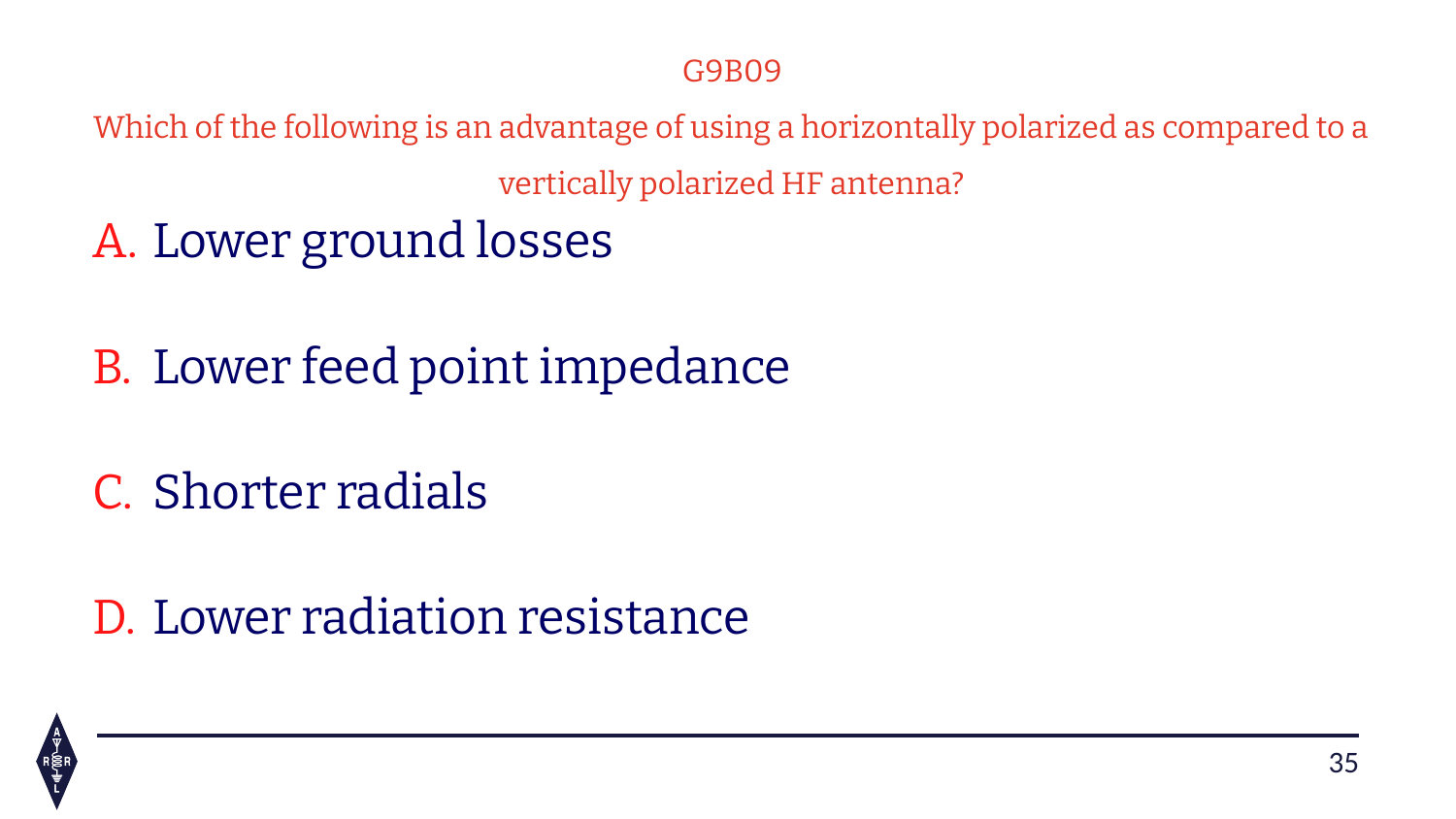

G9B11 	What is the approximate length for a 1/2-wave 				dipole 	antenna cut for 3.550 MHz?
G9B09
Which of the following is an advantage of using a horizontally polarized as compared to a vertically polarized HF antenna?
Lower ground losses
Lower feed point impedance
Shorter radials
Lower radiation resistance

35